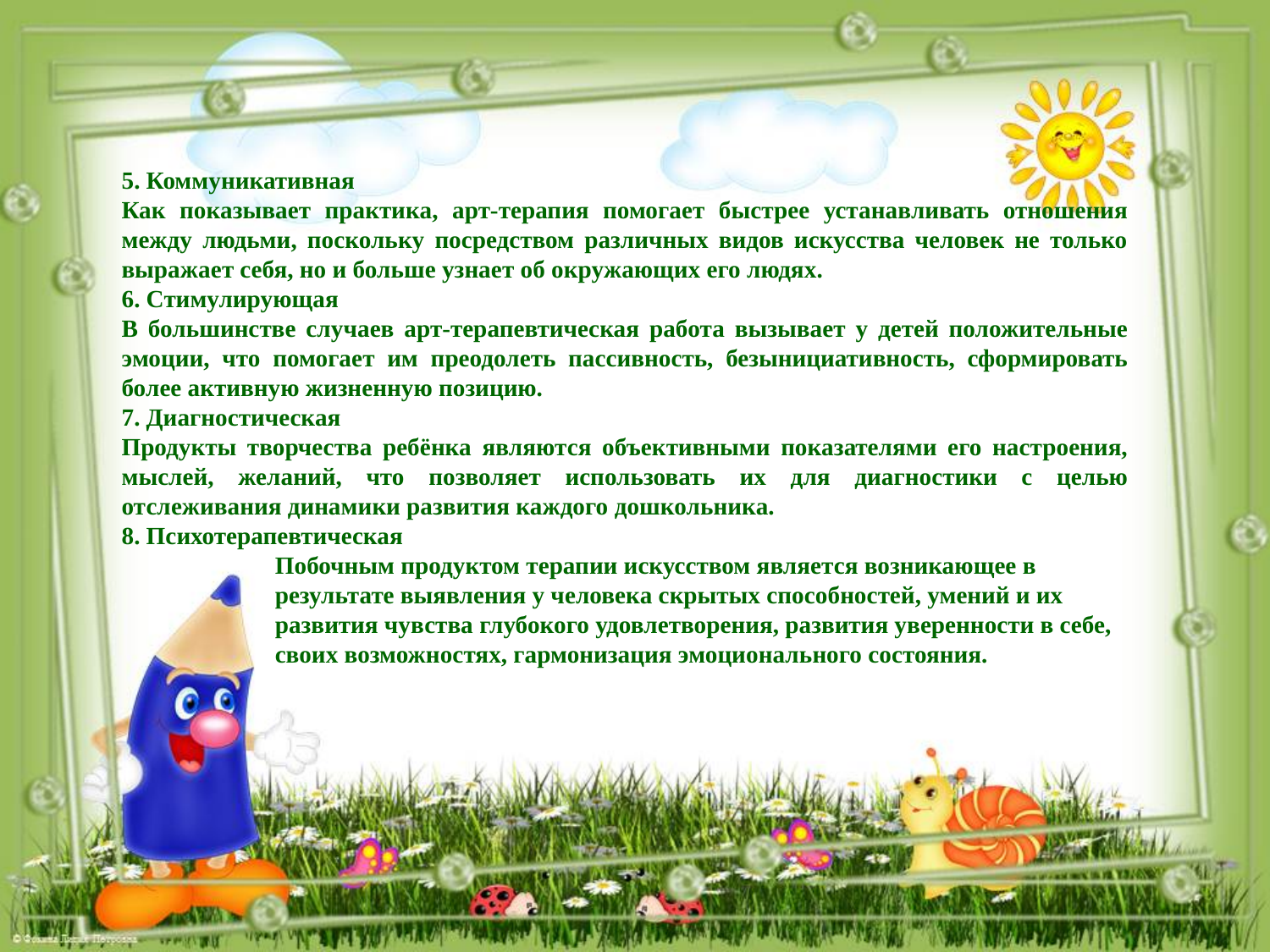

5. Коммуникативная
Как показывает практика, арт-терапия помогает быстрее устанавливать отношения между людьми, поскольку посредством различных видов искусства человек не только выражает себя, но и больше узнает об окружающих его людях.
6. Стимулирующая
В большинстве случаев арт-терапевтическая работа вызывает у детей положительные эмоции, что помогает им преодолеть пассивность, безынициативность, сформировать более активную жизненную позицию.
7. Диагностическая
Продукты творчества ребёнка являются объективными показателями его настроения, мыслей, желаний, что позволяет использовать их для диагностики с целью отслеживания динамики развития каждого дошкольника.
8. Психотерапевтическая
                         Побочным продуктом терапии искусством является возникающее в
                         результате выявления у человека скрытых способностей, умений и их
                         развития чувства глубокого удовлетворения, развития уверенности в себе,
                         своих возможностях, гармонизация эмоционального состояния.